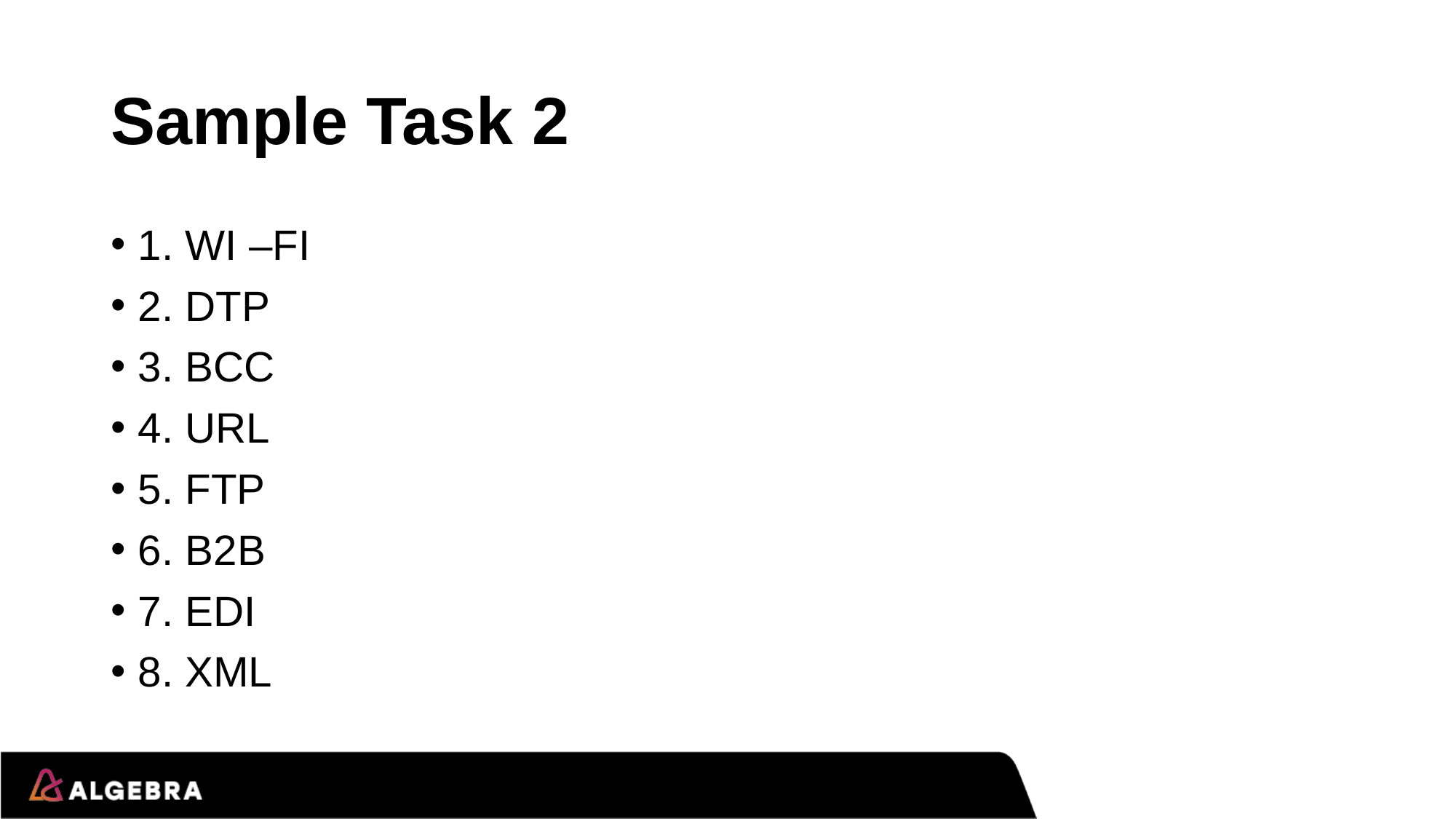

# Sample Task 2
1. WI –FI
2. DTP
3. BCC
4. URL
5. FTP
6. B2B
7. EDI
8. XML